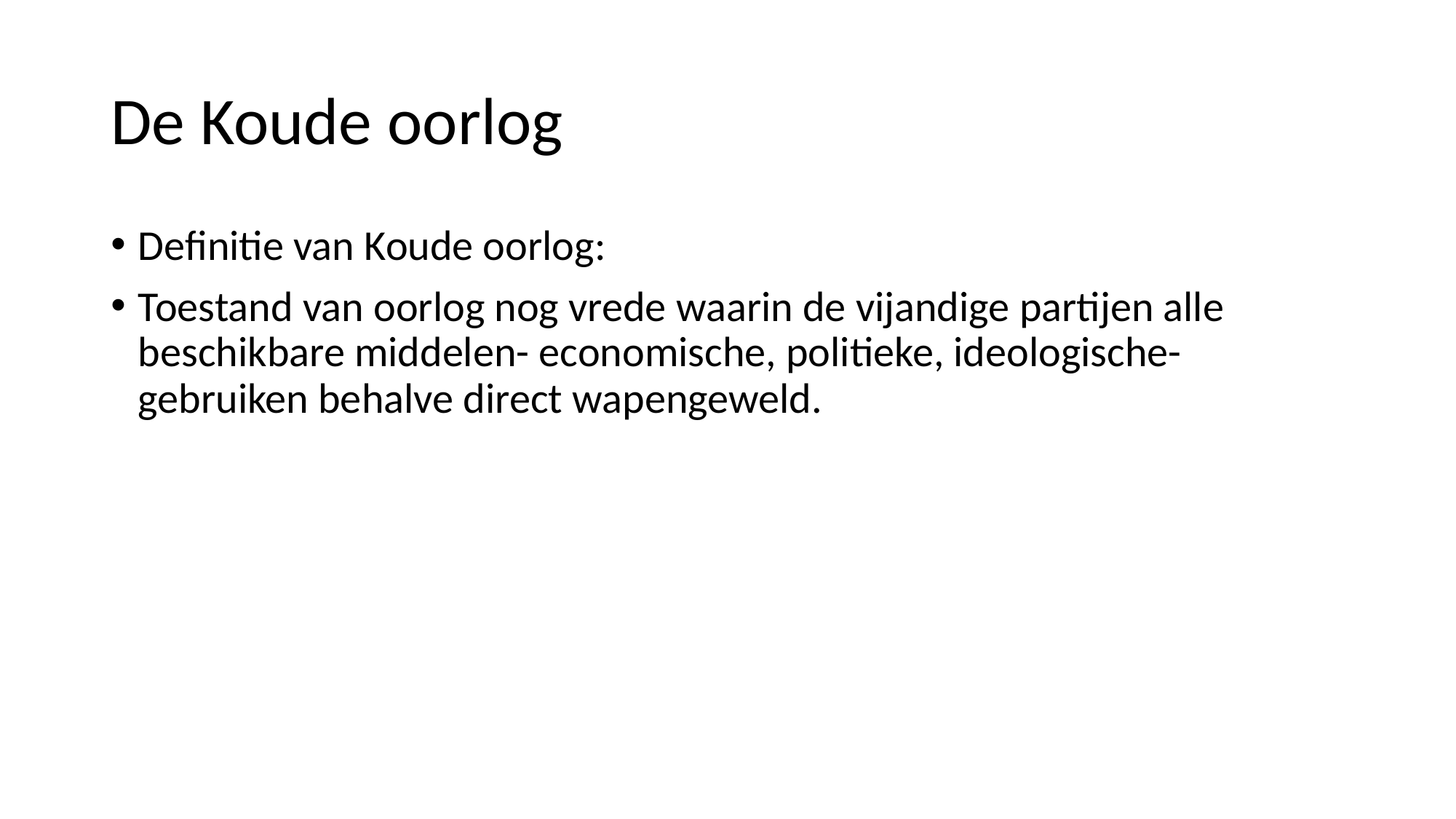

# De Koude oorlog
Definitie van Koude oorlog:
Toestand van oorlog nog vrede waarin de vijandige partijen alle beschikbare middelen- economische, politieke, ideologische- gebruiken behalve direct wapengeweld.